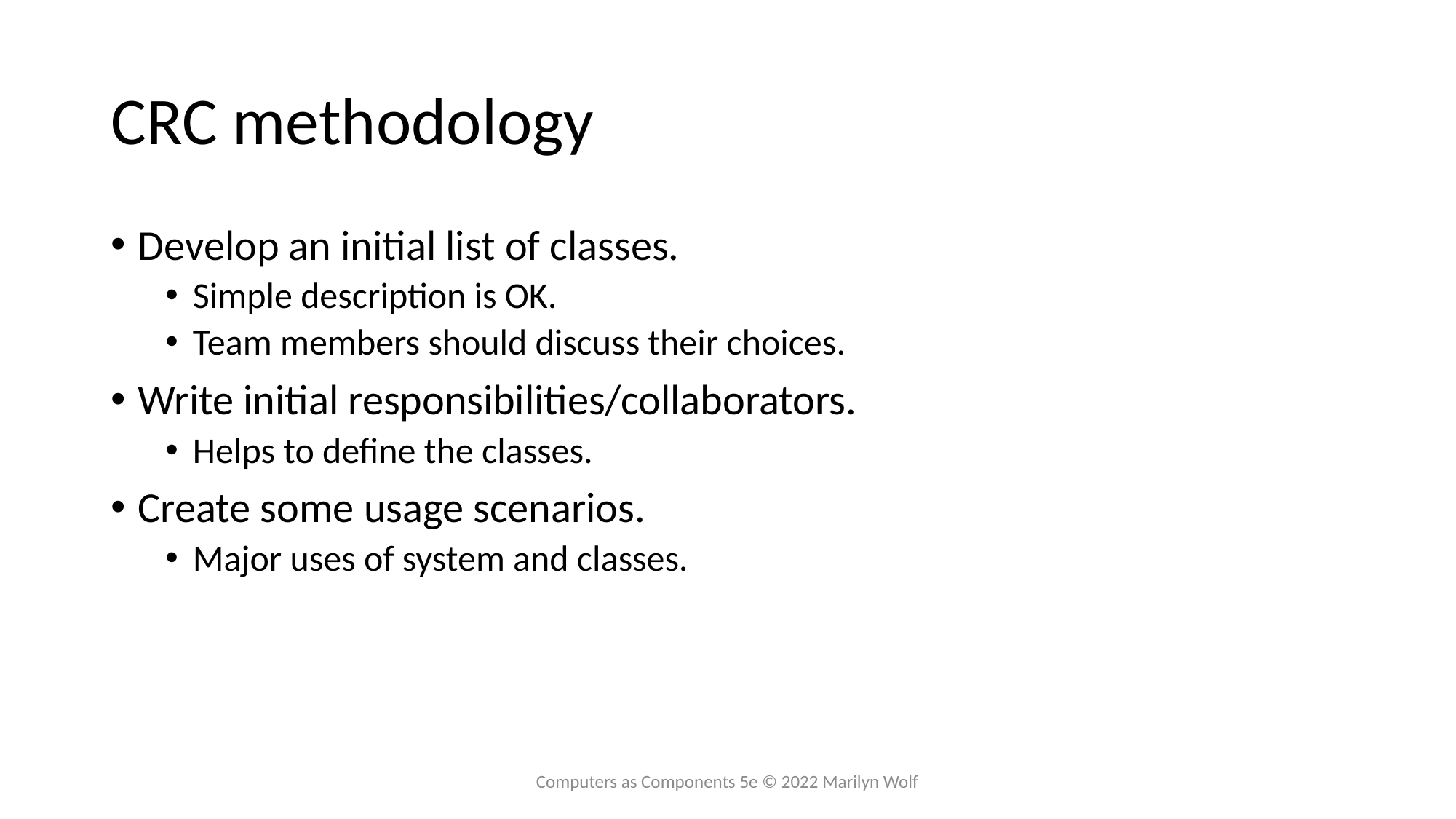

# CRC methodology
Develop an initial list of classes.
Simple description is OK.
Team members should discuss their choices.
Write initial responsibilities/collaborators.
Helps to define the classes.
Create some usage scenarios.
Major uses of system and classes.
Computers as Components 5e © 2022 Marilyn Wolf